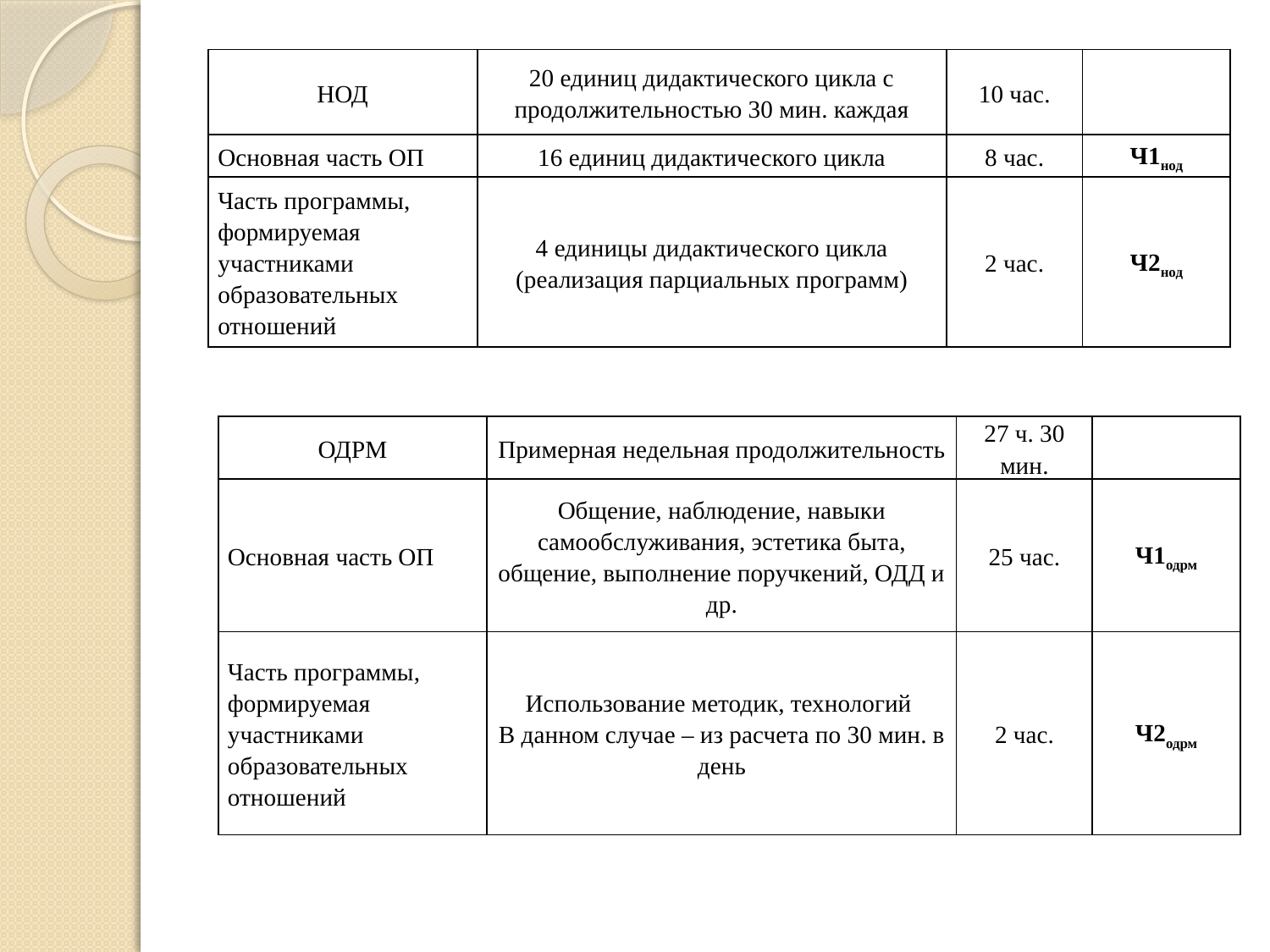

| НОД | 20 единиц дидактического цикла с продолжительностью 30 мин. каждая | 10 час. |  |
| --- | --- | --- | --- |
| Основная часть ОП | 16 единиц дидактического цикла | 8 час. | Ч1нод |
| Часть программы, формируемая участниками образовательных отношений | 4 единицы дидактического цикла (реализация парциальных программ) | 2 час. | Ч2нод |
| ОДРМ | Примерная недельная продолжительность | 27 ч. 30 мин. |  |
| --- | --- | --- | --- |
| Основная часть ОП | Общение, наблюдение, навыки самообслуживания, эстетика быта, общение, выполнение поручкений, ОДД и др. | 25 час. | Ч1одрм |
| Часть программы, формируемая участниками образовательных отношений | Использование методик, технологий В данном случае – из расчета по 30 мин. в день | 2 час. | Ч2одрм |